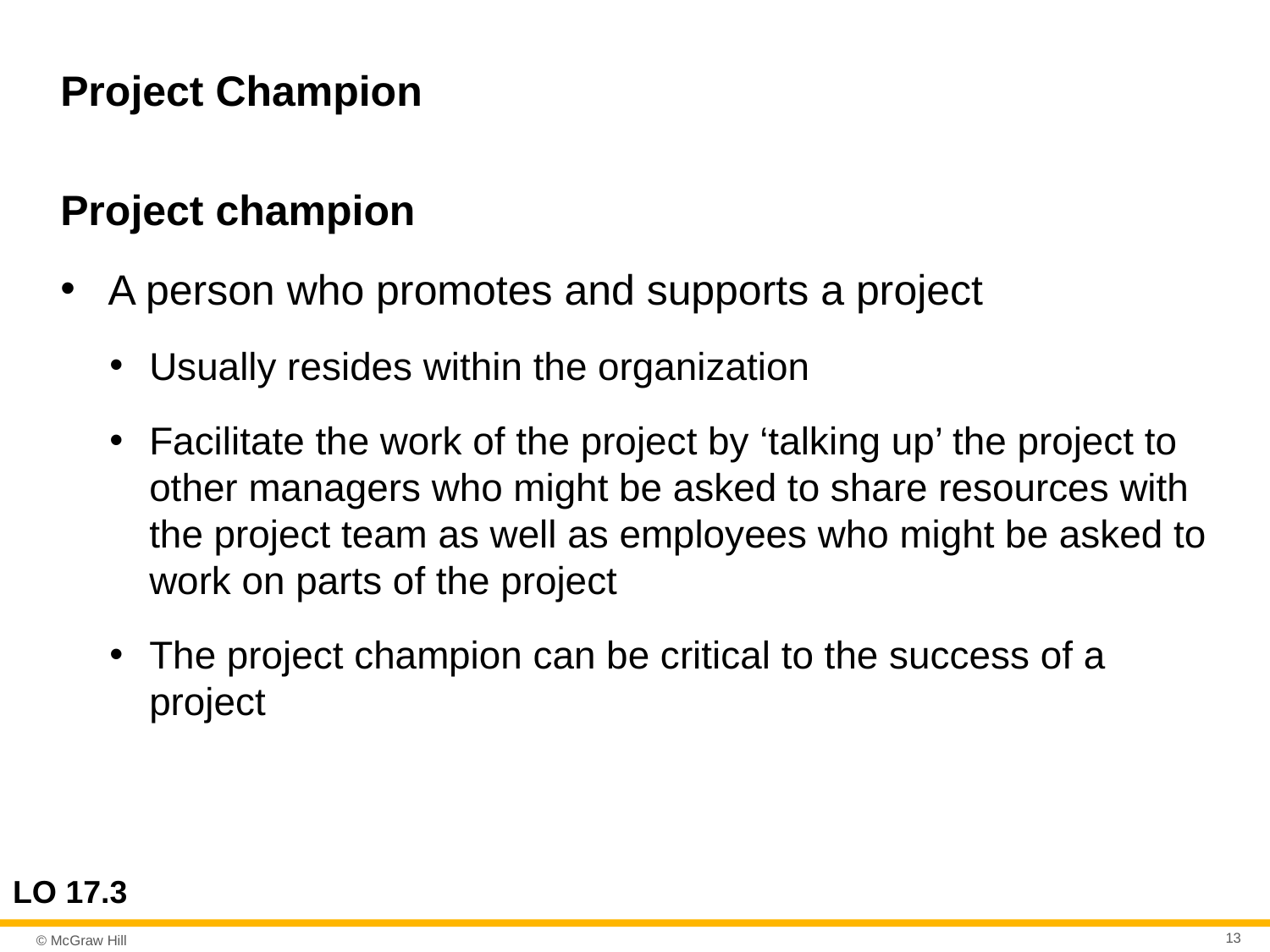

# Project Champion
Project champion
A person who promotes and supports a project
Usually resides within the organization
Facilitate the work of the project by ‘talking up’ the project to other managers who might be asked to share resources with the project team as well as employees who might be asked to work on parts of the project
The project champion can be critical to the success of a project
LO 17.3